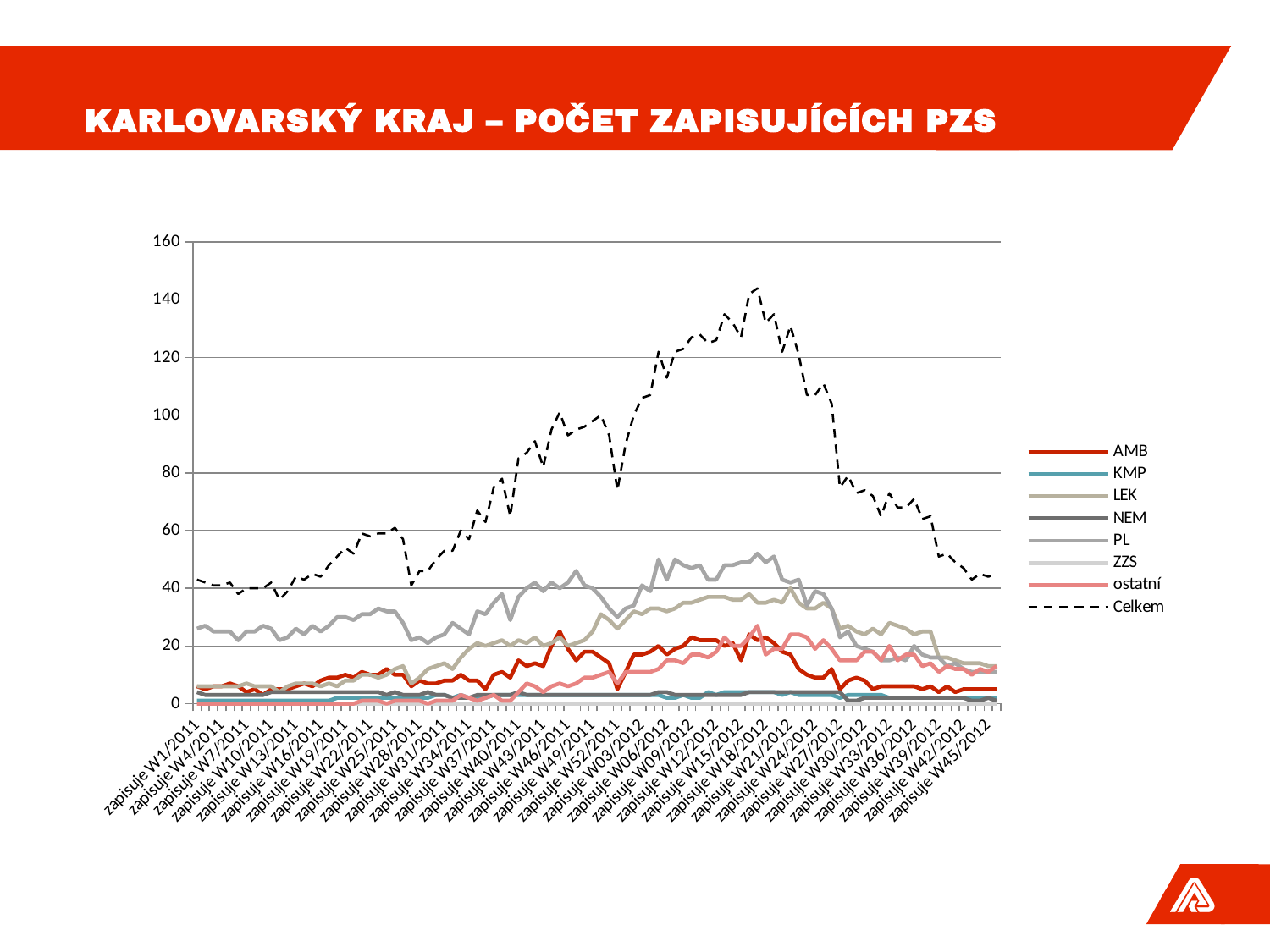

# Karlovarský kraj – počet zapisujících pzs

### Chart

| Category | AMB | KMP | LEK | NEM | PL | ZZS | ostatní | Celkem |
|---|---|---|---|---|---|---|---|---|
| zapisuje W1/2011 | 6.0 | 1.0 | 6.0 | 4.0 | 26.0 | 0.0 | 0.0 | 43.0 |
| zapisuje W2/2011 | 5.0 | 1.0 | 6.0 | 3.0 | 27.0 | 0.0 | 0.0 | 42.0 |
| zapisuje W3/2011 | 6.0 | 1.0 | 6.0 | 3.0 | 25.0 | 0.0 | 0.0 | 41.0 |
| zapisuje W4/2011 | 6.0 | 1.0 | 6.0 | 3.0 | 25.0 | 0.0 | 0.0 | 41.0 |
| zapisuje W5/2011 | 7.0 | 1.0 | 6.0 | 3.0 | 25.0 | 0.0 | 0.0 | 42.0 |
| zapisuje W6/2011 | 6.0 | 1.0 | 6.0 | 3.0 | 22.0 | 0.0 | 0.0 | 38.0 |
| zapisuje W7/2011 | 4.0 | 1.0 | 7.0 | 3.0 | 25.0 | 0.0 | 0.0 | 40.0 |
| zapisuje W8/2011 | 5.0 | 1.0 | 6.0 | 3.0 | 25.0 | 0.0 | 0.0 | 40.0 |
| zapisuje W9/2011 | 3.0 | 1.0 | 6.0 | 3.0 | 27.0 | 0.0 | 0.0 | 40.0 |
| zapisuje W10/2011 | 5.0 | 1.0 | 6.0 | 4.0 | 26.0 | 0.0 | 0.0 | 42.0 |
| zapisuje W11/2011 | 5.0 | 1.0 | 4.0 | 4.0 | 22.0 | 0.0 | 0.0 | 36.0 |
| zapisuje W12/2011 | 5.0 | 1.0 | 6.0 | 4.0 | 23.0 | 0.0 | 0.0 | 39.0 |
| zapisuje W13/2011 | 6.0 | 1.0 | 7.0 | 4.0 | 26.0 | 0.0 | 0.0 | 44.0 |
| zapisuje W14/2011 | 7.0 | 1.0 | 7.0 | 4.0 | 24.0 | 0.0 | 0.0 | 43.0 |
| zapisuje W15/2011 | 6.0 | 1.0 | 7.0 | 4.0 | 27.0 | 0.0 | 0.0 | 45.0 |
| zapisuje W16/2011 | 8.0 | 1.0 | 6.0 | 4.0 | 25.0 | 0.0 | 0.0 | 44.0 |
| zapisuje W17/2011 | 9.0 | 1.0 | 7.0 | 4.0 | 27.0 | 0.0 | 0.0 | 48.0 |
| zapisuje W18/2011 | 9.0 | 2.0 | 6.0 | 4.0 | 30.0 | 0.0 | 0.0 | 51.0 |
| zapisuje W19/2011 | 10.0 | 2.0 | 8.0 | 4.0 | 30.0 | 0.0 | 0.0 | 54.0 |
| zapisuje W20/2011 | 9.0 | 2.0 | 8.0 | 4.0 | 29.0 | 0.0 | 0.0 | 52.0 |
| zapisuje W21/2011 | 11.0 | 2.0 | 10.0 | 4.0 | 31.0 | 0.0 | 1.0 | 59.0 |
| zapisuje W22/2011 | 10.0 | 2.0 | 10.0 | 4.0 | 31.0 | 0.0 | 1.0 | 58.0 |
| zapisuje W23/2011 | 10.0 | 2.0 | 9.0 | 4.0 | 33.0 | 0.0 | 1.0 | 59.0 |
| zapisuje W24/2011 | 12.0 | 2.0 | 10.0 | 3.0 | 32.0 | 0.0 | 0.0 | 59.0 |
| zapisuje W25/2011 | 10.0 | 2.0 | 12.0 | 4.0 | 32.0 | 0.0 | 1.0 | 61.0 |
| zapisuje W26/2011 | 10.0 | 2.0 | 13.0 | 3.0 | 28.0 | 0.0 | 1.0 | 57.0 |
| zapisuje W27/2011 | 6.0 | 2.0 | 7.0 | 3.0 | 22.0 | 0.0 | 1.0 | 41.0 |
| zapisuje W28/2011 | 8.0 | 2.0 | 9.0 | 3.0 | 23.0 | 0.0 | 1.0 | 46.0 |
| zapisuje W29/2011 | 7.0 | 2.0 | 12.0 | 4.0 | 21.0 | 0.0 | 0.0 | 46.0 |
| zapisuje W30/2011 | 7.0 | 3.0 | 13.0 | 3.0 | 23.0 | 0.0 | 1.0 | 50.0 |
| zapisuje W31/2011 | 8.0 | 3.0 | 14.0 | 3.0 | 24.0 | 0.0 | 1.0 | 53.0 |
| zapisuje W32/2011 | 8.0 | 2.0 | 12.0 | 2.0 | 28.0 | 0.0 | 1.0 | 53.0 |
| zapisuje W33/2011 | 10.0 | 3.0 | 16.0 | 2.0 | 26.0 | 0.0 | 3.0 | 60.0 |
| zapisuje W34/2011 | 8.0 | 2.0 | 19.0 | 2.0 | 24.0 | 0.0 | 2.0 | 57.0 |
| zapisuje W35/2011 | 8.0 | 2.0 | 21.0 | 3.0 | 32.0 | 0.0 | 1.0 | 67.0 |
| zapisuje W36/2011 | 5.0 | 2.0 | 20.0 | 3.0 | 31.0 | 0.0 | 2.0 | 63.0 |
| zapisuje W37/2011 | 10.0 | 3.0 | 21.0 | 3.0 | 35.0 | 0.0 | 3.0 | 75.0 |
| zapisuje W38/2011 | 11.0 | 3.0 | 22.0 | 3.0 | 38.0 | 0.0 | 1.0 | 78.0 |
| zapisuje W39/2011 | 9.0 | 3.0 | 20.0 | 3.0 | 29.0 | 0.0 | 1.0 | 65.0 |
| zapisuje W40/2011 | 15.0 | 3.0 | 22.0 | 4.0 | 37.0 | 0.0 | 4.0 | 85.0 |
| zapisuje W41/2011 | 13.0 | 3.0 | 21.0 | 3.0 | 40.0 | 0.0 | 7.0 | 87.0 |
| zapisuje W42/2011 | 14.0 | 3.0 | 23.0 | 3.0 | 42.0 | 0.0 | 6.0 | 91.0 |
| zapisuje W43/2011 | 13.0 | 3.0 | 20.0 | 3.0 | 39.0 | 0.0 | 4.0 | 82.0 |
| zapisuje W44/2011 | 20.0 | 3.0 | 21.0 | 3.0 | 42.0 | 0.0 | 6.0 | 95.0 |
| zapisuje W45/2011 | 25.0 | 3.0 | 23.0 | 3.0 | 40.0 | 0.0 | 7.0 | 101.0 |
| zapisuje W46/2011 | 19.0 | 3.0 | 20.0 | 3.0 | 42.0 | 0.0 | 6.0 | 93.0 |
| zapisuje W47/2011 | 15.0 | 3.0 | 21.0 | 3.0 | 46.0 | 0.0 | 7.0 | 95.0 |
| zapisuje W48/2011 | 18.0 | 3.0 | 22.0 | 3.0 | 41.0 | 0.0 | 9.0 | 96.0 |
| zapisuje W49/2011 | 18.0 | 3.0 | 25.0 | 3.0 | 40.0 | 0.0 | 9.0 | 98.0 |
| zapisuje W50/2011 | 16.0 | 3.0 | 31.0 | 3.0 | 37.0 | 0.0 | 10.0 | 100.0 |
| zapisuje W51/2011 | 14.0 | 3.0 | 29.0 | 3.0 | 33.0 | 0.0 | 11.0 | 93.0 |
| zapisuje W52/2011 | 5.0 | 3.0 | 26.0 | 3.0 | 30.0 | 0.0 | 7.0 | 74.0 |
| zapisuje W01/2012 | 11.0 | 3.0 | 29.0 | 3.0 | 33.0 | 0.0 | 11.0 | 90.0 |
| zapisuje W02/2012 | 17.0 | 3.0 | 32.0 | 3.0 | 34.0 | 0.0 | 11.0 | 100.0 |
| zapisuje W03/2012 | 17.0 | 3.0 | 31.0 | 3.0 | 41.0 | 0.0 | 11.0 | 106.0 |
| zapisuje W04/2012 | 18.0 | 3.0 | 33.0 | 3.0 | 39.0 | 0.0 | 11.0 | 107.0 |
| zapisuje W05/2012 | 20.0 | 3.0 | 33.0 | 4.0 | 50.0 | 0.0 | 12.0 | 122.0 |
| zapisuje W06/2012 | 17.0 | 2.0 | 32.0 | 4.0 | 43.0 | 0.0 | 15.0 | 113.0 |
| zapisuje W07/2012 | 19.0 | 2.0 | 33.0 | 3.0 | 50.0 | 0.0 | 15.0 | 122.0 |
| zapisuje W08/2012 | 20.0 | 3.0 | 35.0 | 3.0 | 48.0 | 0.0 | 14.0 | 123.0 |
| zapisuje W09/2012 | 23.0 | 2.0 | 35.0 | 3.0 | 47.0 | 0.0 | 17.0 | 127.0 |
| zapisuje W10/2012 | 22.0 | 2.0 | 36.0 | 3.0 | 48.0 | 0.0 | 17.0 | 128.0 |
| zapisuje W11/2012 | 22.0 | 4.0 | 37.0 | 3.0 | 43.0 | 0.0 | 16.0 | 125.0 |
| zapisuje W12/2012 | 22.0 | 3.0 | 37.0 | 3.0 | 43.0 | 0.0 | 18.0 | 126.0 |
| zapisuje W13/2012 | 20.0 | 4.0 | 37.0 | 3.0 | 48.0 | 0.0 | 23.0 | 135.0 |
| zapisuje W14/2012 | 21.0 | 4.0 | 36.0 | 3.0 | 48.0 | 0.0 | 20.0 | 132.0 |
| zapisuje W15/2012 | 15.0 | 4.0 | 36.0 | 3.0 | 49.0 | 0.0 | 20.0 | 127.0 |
| zapisuje W16/2012 | 24.0 | 4.0 | 38.0 | 4.0 | 49.0 | 0.0 | 23.0 | 142.0 |
| zapisuje W17/2012 | 22.0 | 4.0 | 35.0 | 4.0 | 52.0 | 0.0 | 27.0 | 144.0 |
| zapisuje W18/2012 | 23.0 | 4.0 | 35.0 | 4.0 | 49.0 | 0.0 | 17.0 | 132.0 |
| zapisuje W19/2012 | 21.0 | 4.0 | 36.0 | 4.0 | 51.0 | 0.0 | 19.0 | 135.0 |
| zapisuje W20/2012 | 18.0 | 3.0 | 35.0 | 4.0 | 43.0 | 0.0 | 19.0 | 122.0 |
| zapisuje W21/2012 | 17.0 | 4.0 | 40.0 | 4.0 | 42.0 | 0.0 | 24.0 | 131.0 |
| zapisuje W22/2012 | 12.0 | 3.0 | 35.0 | 4.0 | 43.0 | 0.0 | 24.0 | 121.0 |
| zapisuje W23/2012 | 10.0 | 3.0 | 33.0 | 4.0 | 34.0 | 0.0 | 23.0 | 107.0 |
| zapisuje W24/2012 | 9.0 | 3.0 | 33.0 | 4.0 | 39.0 | 0.0 | 19.0 | 107.0 |
| zapisuje W25/2012 | 9.0 | 3.0 | 35.0 | 4.0 | 38.0 | 0.0 | 22.0 | 111.0 |
| zapisuje W26/2012 | 12.0 | 3.0 | 33.0 | 4.0 | 33.0 | 0.0 | 19.0 | 104.0 |
| zapisuje W27/2012 | 5.0 | 2.0 | 26.0 | 4.0 | 23.0 | 0.0 | 15.0 | 75.0 |
| zapisuje W28/2012 | 8.0 | 3.0 | 27.0 | 1.0 | 25.0 | 0.0 | 15.0 | 79.0 |
| zapisuje W29/2012 | 9.0 | 3.0 | 25.0 | 1.0 | 20.0 | 0.0 | 15.0 | 73.0 |
| zapisuje W30/2012 | 8.0 | 3.0 | 24.0 | 2.0 | 19.0 | 0.0 | 18.0 | 74.0 |
| zapisuje W31/2012 | 5.0 | 3.0 | 26.0 | 2.0 | 18.0 | 0.0 | 18.0 | 72.0 |
| zapisuje W32/2012 | 6.0 | 3.0 | 24.0 | 2.0 | 15.0 | 0.0 | 15.0 | 65.0 |
| zapisuje W33/2012 | 6.0 | 2.0 | 28.0 | 2.0 | 15.0 | 0.0 | 20.0 | 73.0 |
| zapisuje W34/2012 | 6.0 | 2.0 | 27.0 | 2.0 | 16.0 | 0.0 | 15.0 | 68.0 |
| zapisuje W35/2012 | 6.0 | 2.0 | 26.0 | 2.0 | 15.0 | 0.0 | 17.0 | 68.0 |
| zapisuje W36/2012 | 6.0 | 2.0 | 24.0 | 2.0 | 20.0 | 0.0 | 17.0 | 71.0 |
| zapisuje W37/2012 | 5.0 | 2.0 | 25.0 | 2.0 | 17.0 | 0.0 | 13.0 | 64.0 |
| zapisuje W38/2012 | 6.0 | 2.0 | 25.0 | 2.0 | 16.0 | 0.0 | 14.0 | 65.0 |
| zapisuje W39/2012 | 4.0 | 2.0 | 16.0 | 2.0 | 16.0 | 0.0 | 11.0 | 51.0 |
| zapisuje W40/2012 | 6.0 | 2.0 | 16.0 | 2.0 | 13.0 | 0.0 | 13.0 | 52.0 |
| zapisuje W41/2012 | 4.0 | 2.0 | 15.0 | 2.0 | 14.0 | 0.0 | 12.0 | 49.0 |
| zapisuje W42/2012 | 5.0 | 2.0 | 14.0 | 2.0 | 12.0 | 0.0 | 12.0 | 47.0 |
| zapisuje W43/2012 | 5.0 | 2.0 | 14.0 | 1.0 | 11.0 | 0.0 | 10.0 | 43.0 |
| zapisuje W44/2012 | 5.0 | 2.0 | 14.0 | 1.0 | 11.0 | 0.0 | 12.0 | 45.0 |
| zapisuje W45/2012 | 5.0 | 2.0 | 13.0 | 2.0 | 11.0 | 0.0 | 11.0 | 44.0 |
| zapisuje W46/2012 | 5.0 | 2.0 | 13.0 | 1.0 | 11.0 | 0.0 | 13.0 | 45.0 |